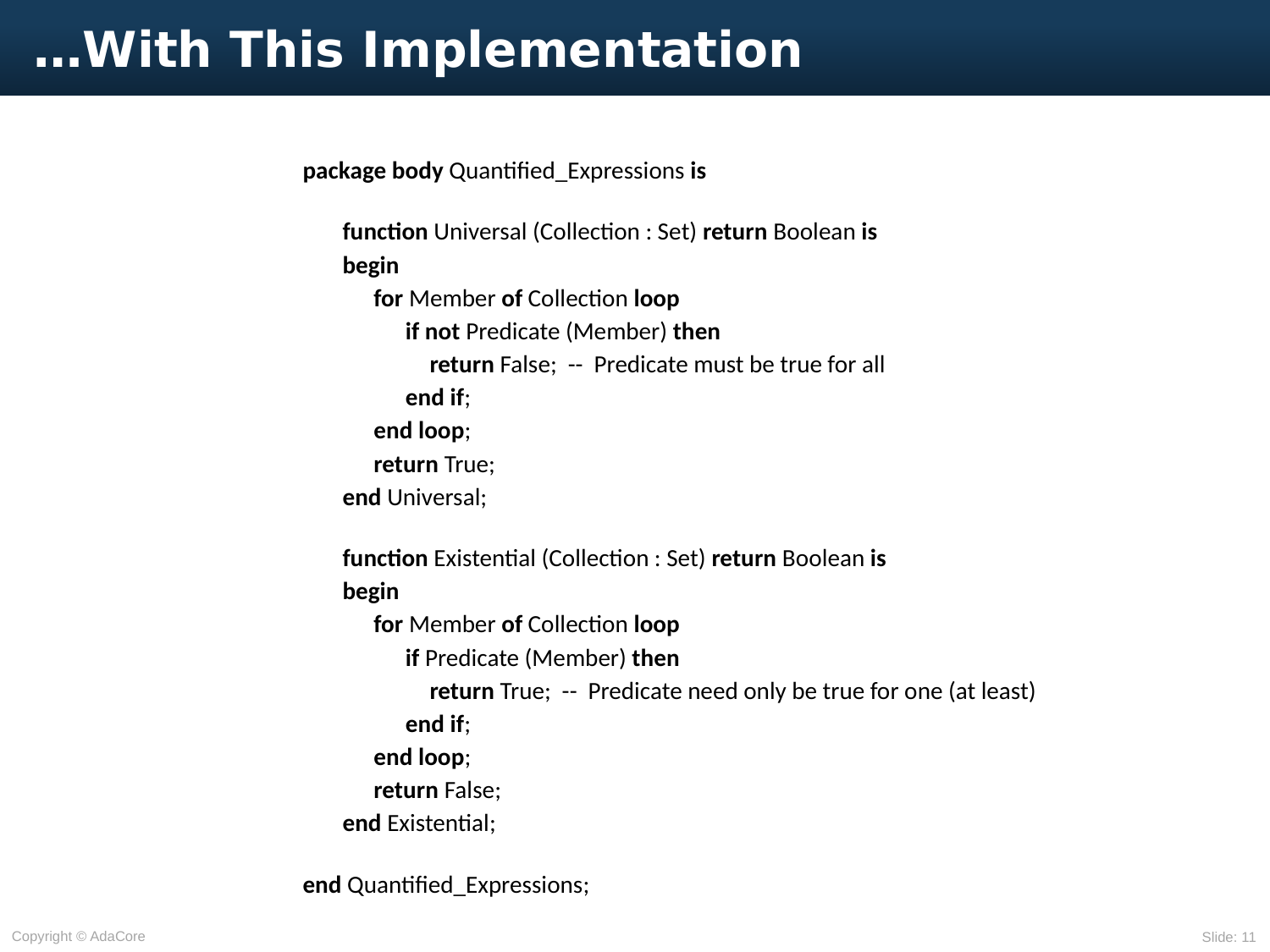

# …With This Implementation
package body Quantified_Expressions is
	function Universal (Collection : Set) return Boolean is
	begin
		for Member of Collection loop
			if not Predicate (Member) then
				return False;  --  Predicate must be true for all
			end if;
		end loop;
		return True;
	end Universal;
	function Existential (Collection : Set) return Boolean is
	begin
		for Member of Collection loop
			if Predicate (Member) then
				return True;  --  Predicate need only be true for one (at least)
			end if;
		end loop;
		return False;
	end Existential;
end Quantified_Expressions;